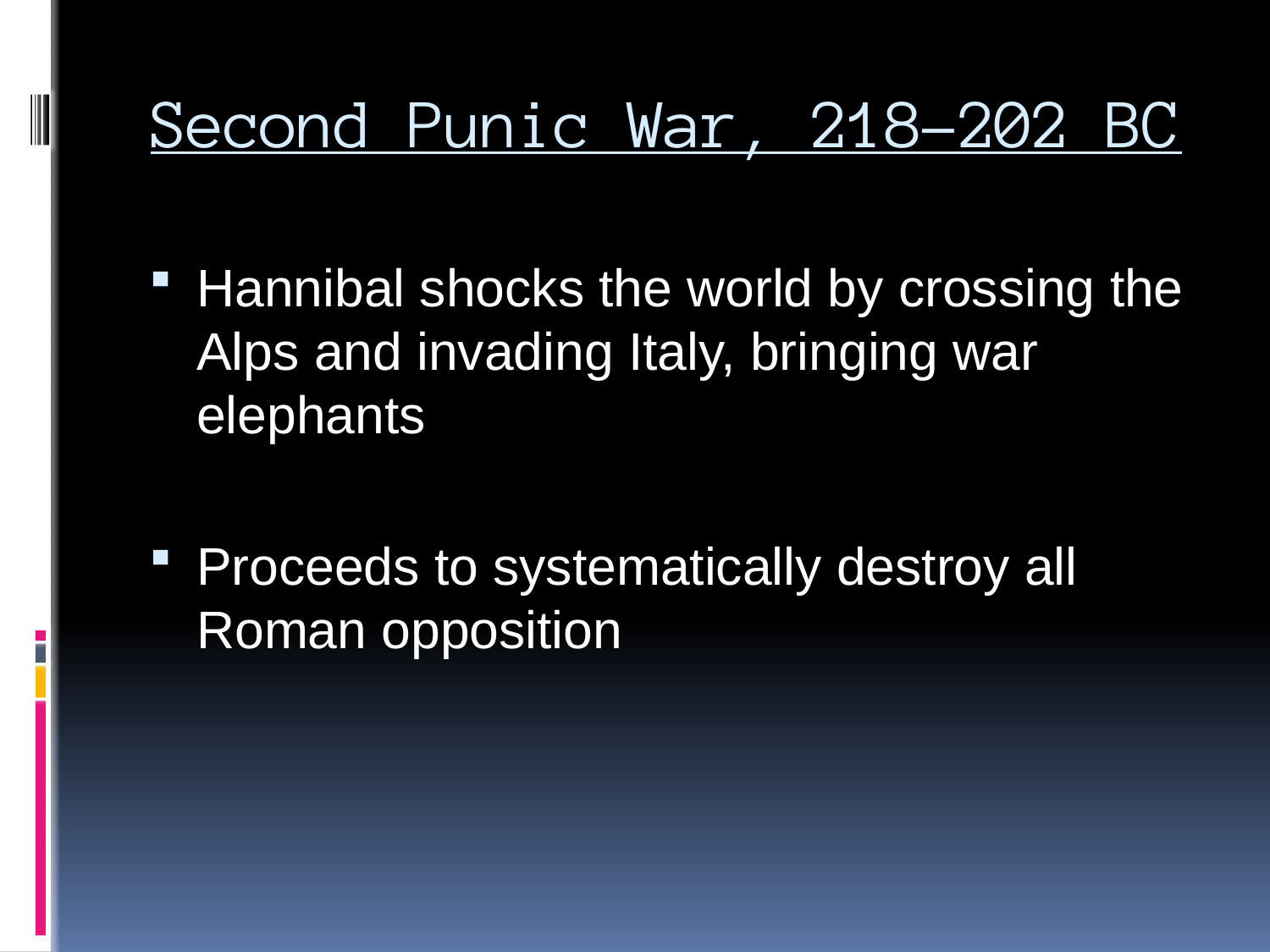

# Second Punic War, 218-202 BC
Hannibal shocks the world by crossing the Alps and invading Italy, bringing war elephants

Proceeds to systematically destroy all Roman opposition